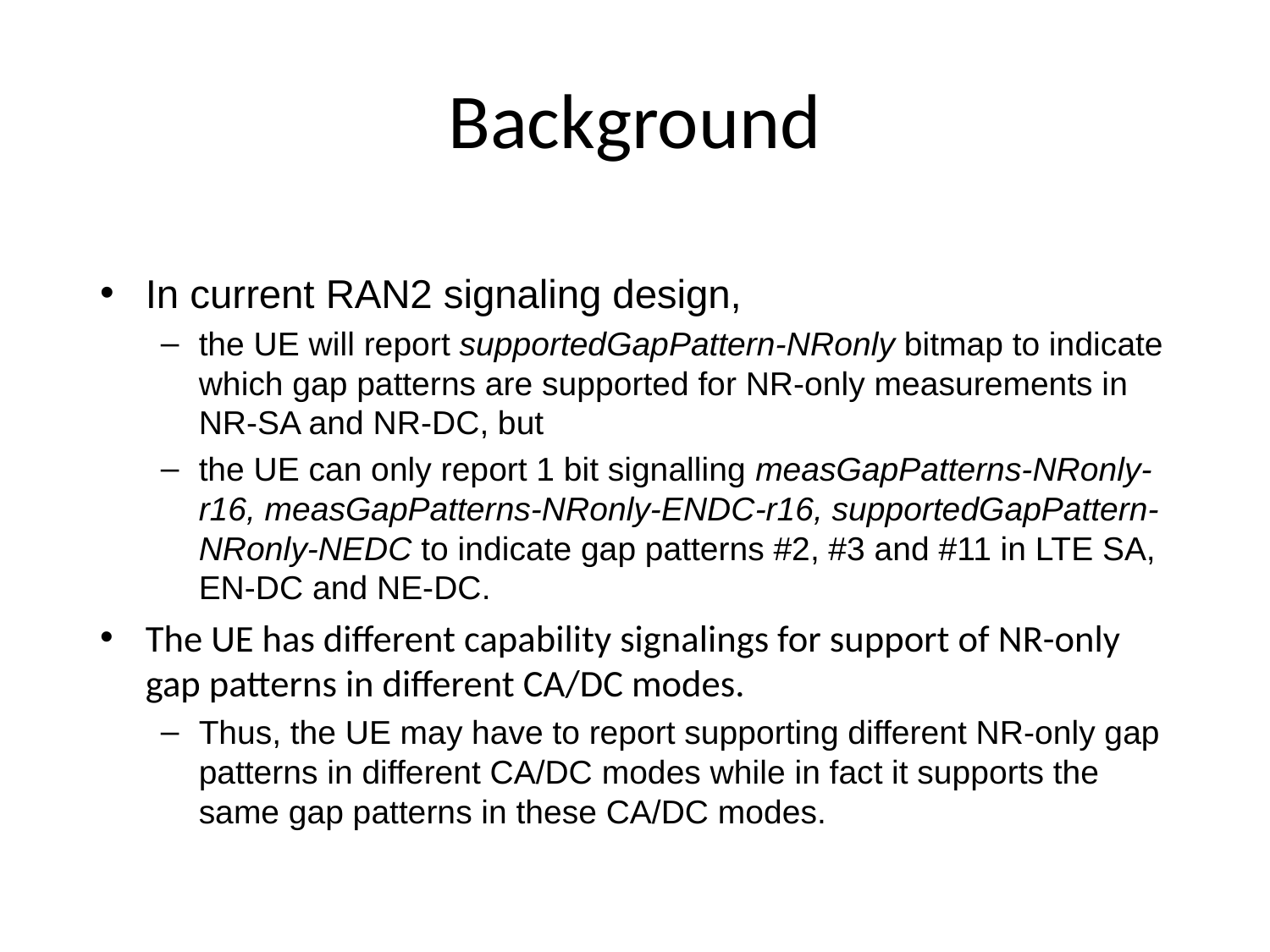

# Background
In current RAN2 signaling design,
the UE will report supportedGapPattern-NRonly bitmap to indicate which gap patterns are supported for NR-only measurements in NR-SA and NR-DC, but
the UE can only report 1 bit signalling measGapPatterns-NRonly-r16, measGapPatterns-NRonly-ENDC-r16, supportedGapPattern-NRonly-NEDC to indicate gap patterns #2, #3 and #11 in LTE SA, EN-DC and NE-DC.
The UE has different capability signalings for support of NR-only gap patterns in different CA/DC modes.
Thus, the UE may have to report supporting different NR-only gap patterns in different CA/DC modes while in fact it supports the same gap patterns in these CA/DC modes.